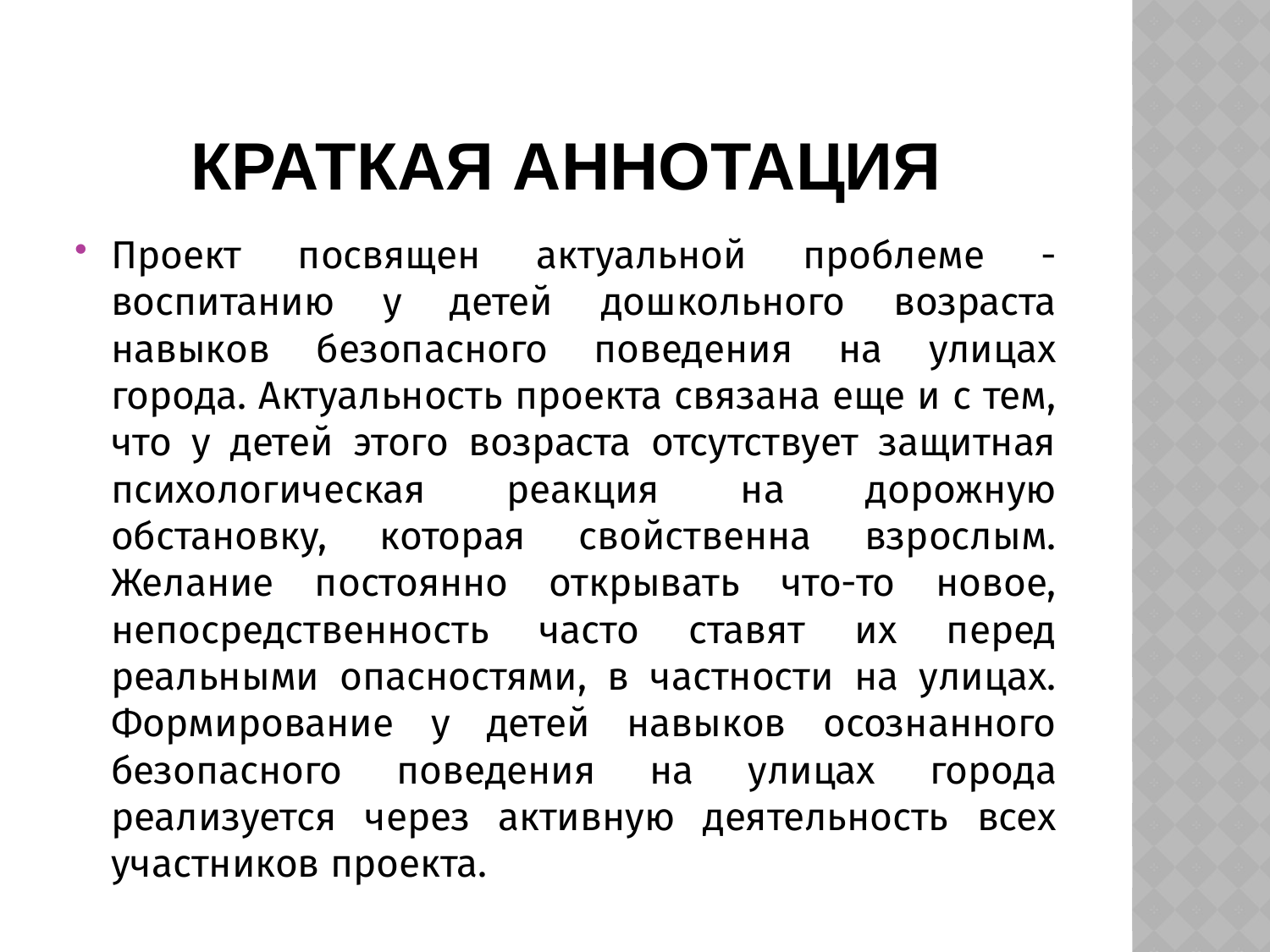

# Краткая аннотация
Проект посвящен актуальной проблеме - воспитанию у детей дошкольного возраста навыков безопасного поведения на улицах города. Актуальность проекта связана еще и с тем, что у детей этого возраста отсутствует защитная психологическая реакция на дорожную обстановку, которая свойственна взрослым. Желание постоянно открывать что-то новое, непосредственность часто ставят их перед реальными опасностями, в частности на улицах. Формирование у детей навыков осознанного безопасного поведения на улицах города реализуется через активную деятельность всех участников проекта.